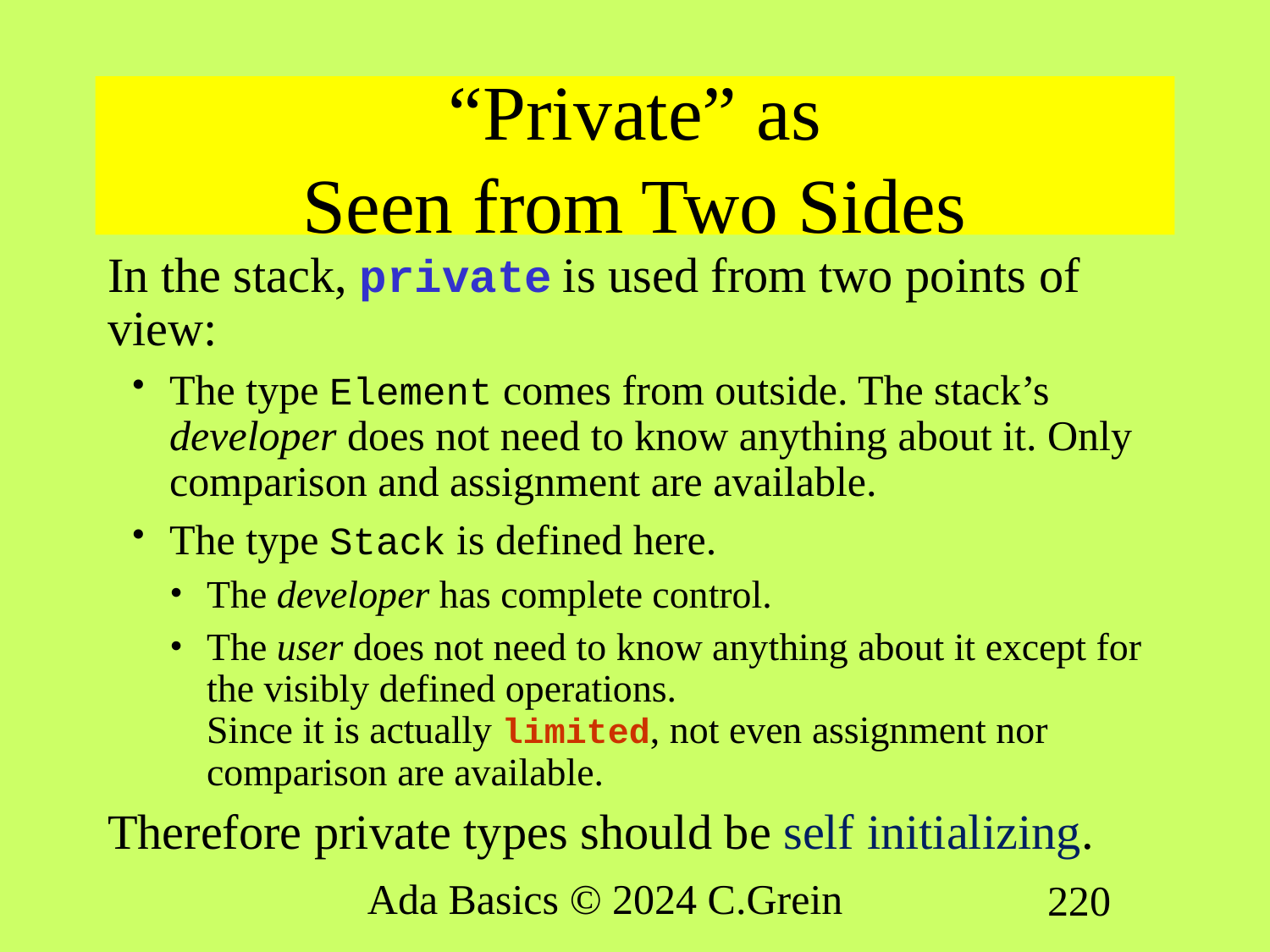

# “Private” as Seen from Two Sides
In the stack, private is used from two points of view:
The type Element comes from outside. The stack’s developer does not need to know anything about it. Only comparison and assignment are available.
The type Stack is defined here.
The developer has complete control.
The user does not need to know anything about it except for the visibly defined operations.
Since it is actually limited, not even assignment nor comparison are available.
Therefore private types should be self initializing.
Ada Basics © 2024 C.Grein
220